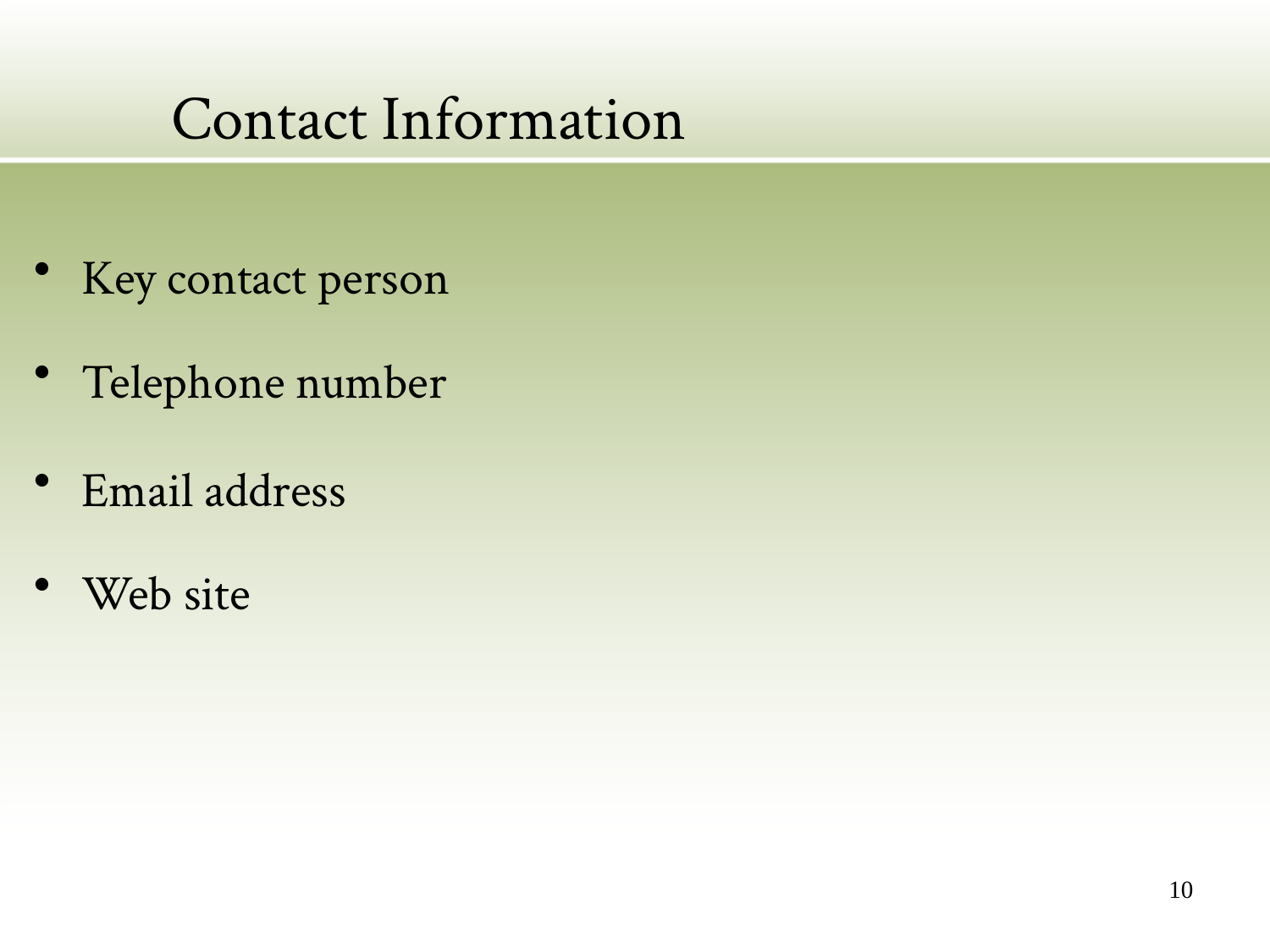

# Contact Information

Key contact person

Telephone number

Email address

Web site
10